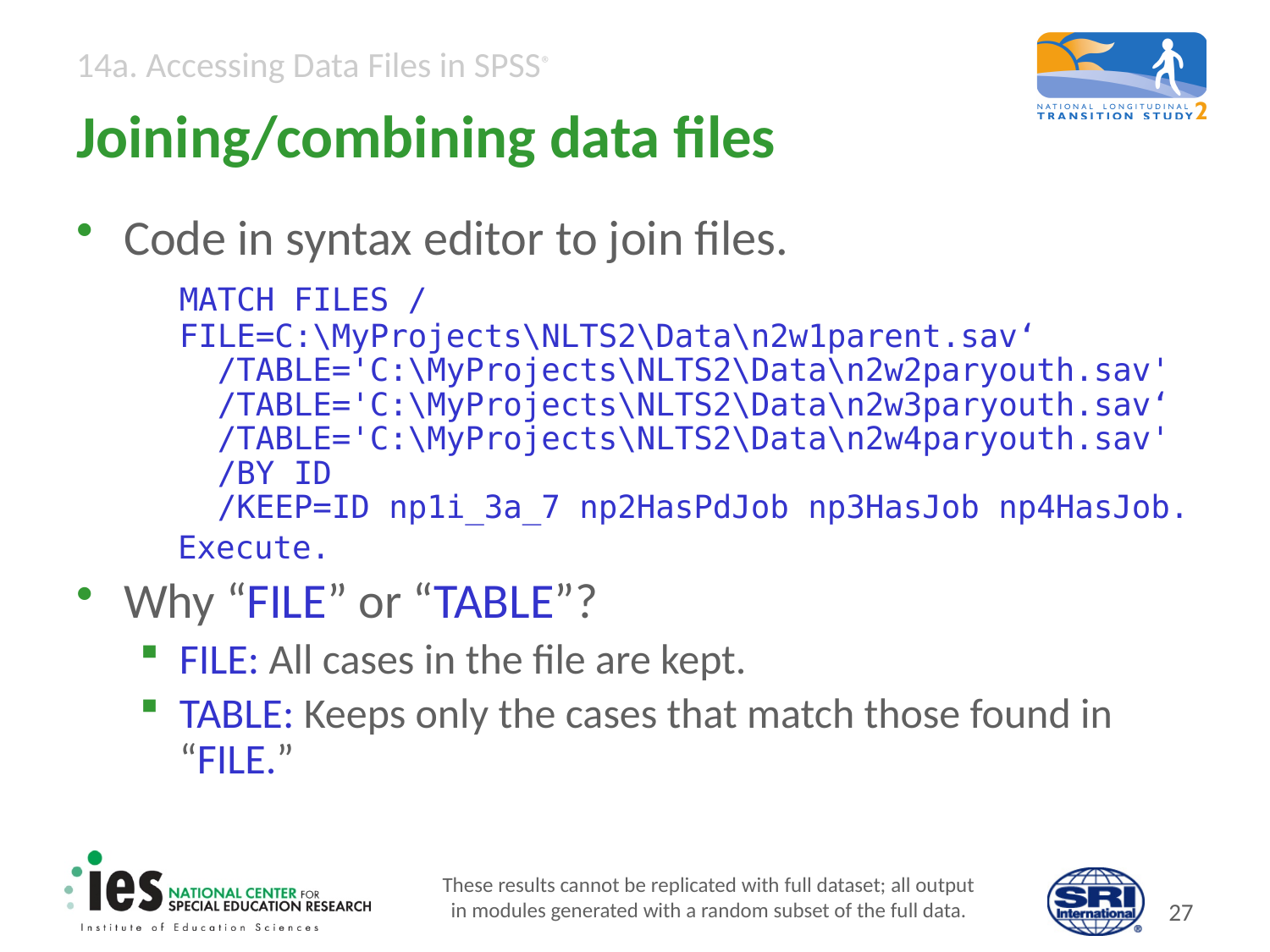

# Joining/combining data files
Code in syntax editor to join files.
	MATCH FILES /
FILE=C:\MyProjects\NLTS2\Data\n2w1parent.sav‘
  /TABLE='C:\MyProjects\NLTS2\Data\n2w2paryouth.sav'
  /TABLE='C:\MyProjects\NLTS2\Data\n2w3paryouth.sav‘
  /TABLE='C:\MyProjects\NLTS2\Data\n2w4paryouth.sav'
  /BY ID
  /KEEP=ID np1i_3a_7 np2HasPdJob np3HasJob np4HasJob.
  Execute.
Why “File” or “Table”?
File: All cases in the file are kept.
Table: Keeps only the cases that match those found in “File.”

These results cannot be replicated with full dataset; all output
in modules generated with a random subset of the full data.
27